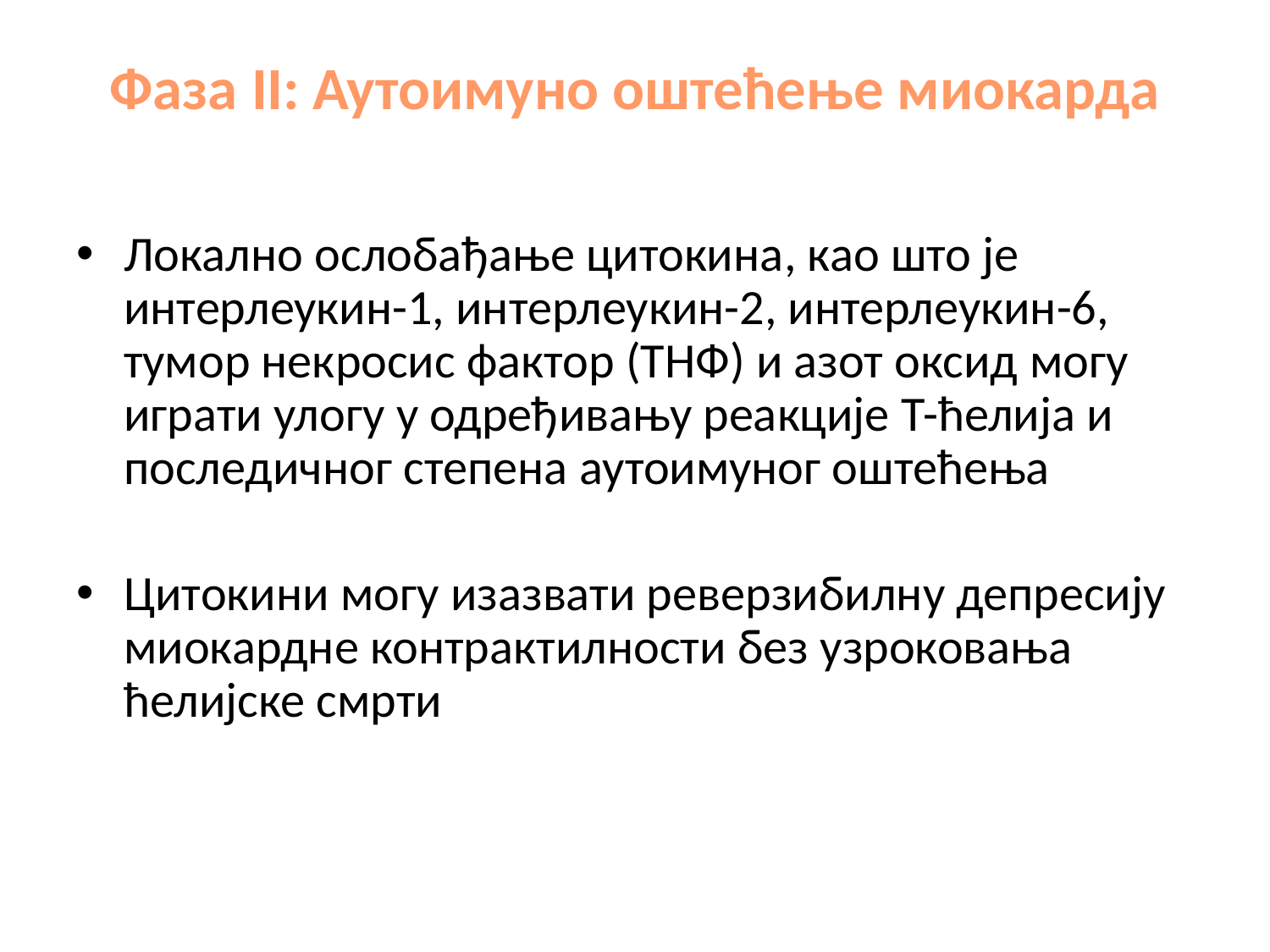

# Фаза II: Аутоимуно оштећење миокарда
Локално ослобађање цитокина, као што је интерлеукин-1, интерлеукин-2, интерлеукин-6, тумор некросис фактор (ТНФ) и азот оксид могу играти улогу у одређивању реакције Т-ћелија и последичног степена аутоимуног оштећења

Цитокини могу изазвати реверзибилну депресију миокардне контрактилности без узроковања ћелијске смрти